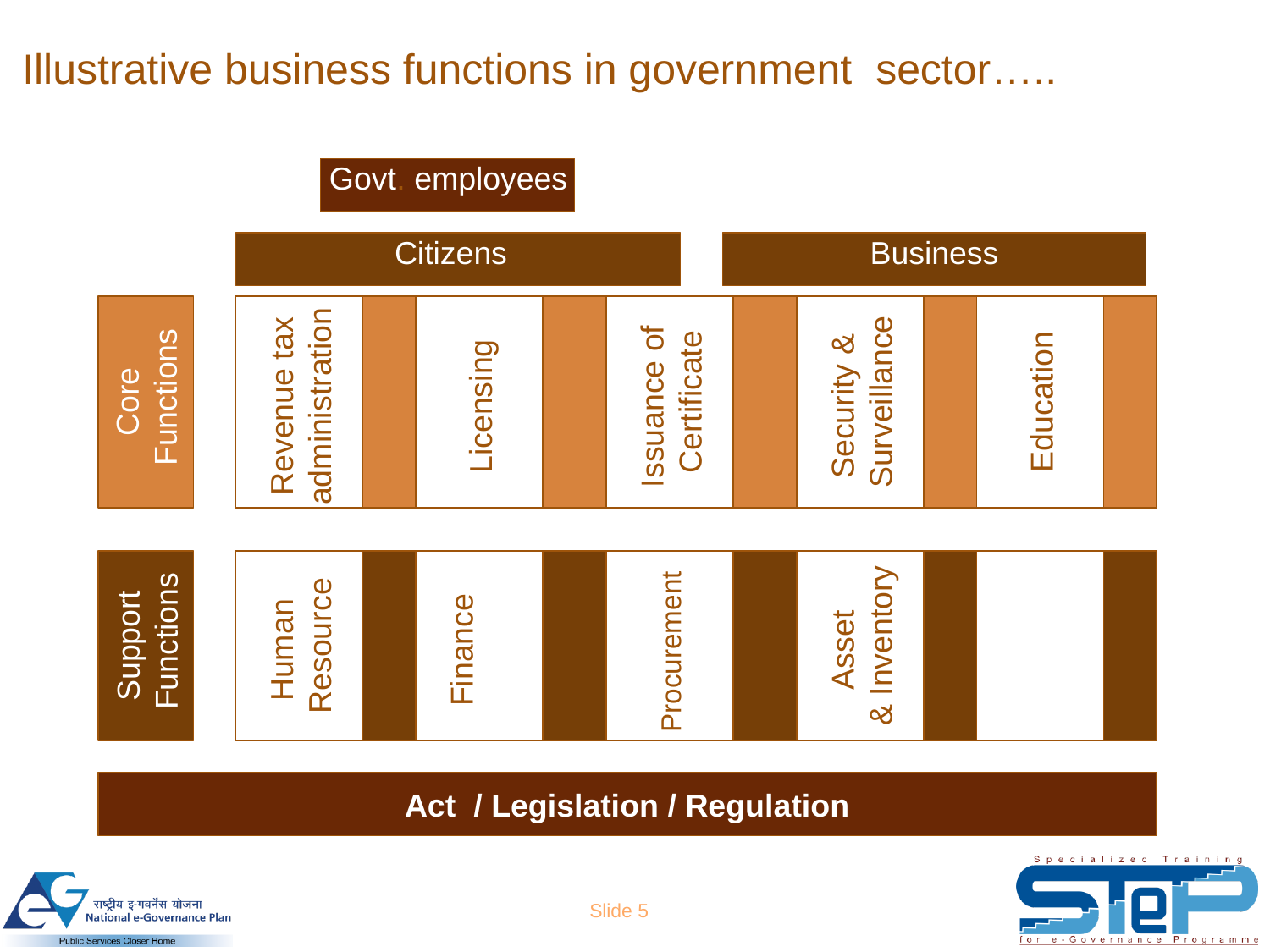

# Illustrative business functions in government  sector…..
Govt. employees
Citizens
Business
Core
 Functions

Revenue tax
administration
Licensing
Issuance of
Certificate
Security &
Surveillance
Education
Support
 Functions

Human
Resource
Finance

 Procurement
Asset
& Inventory

Act  / Legislation / Regulation